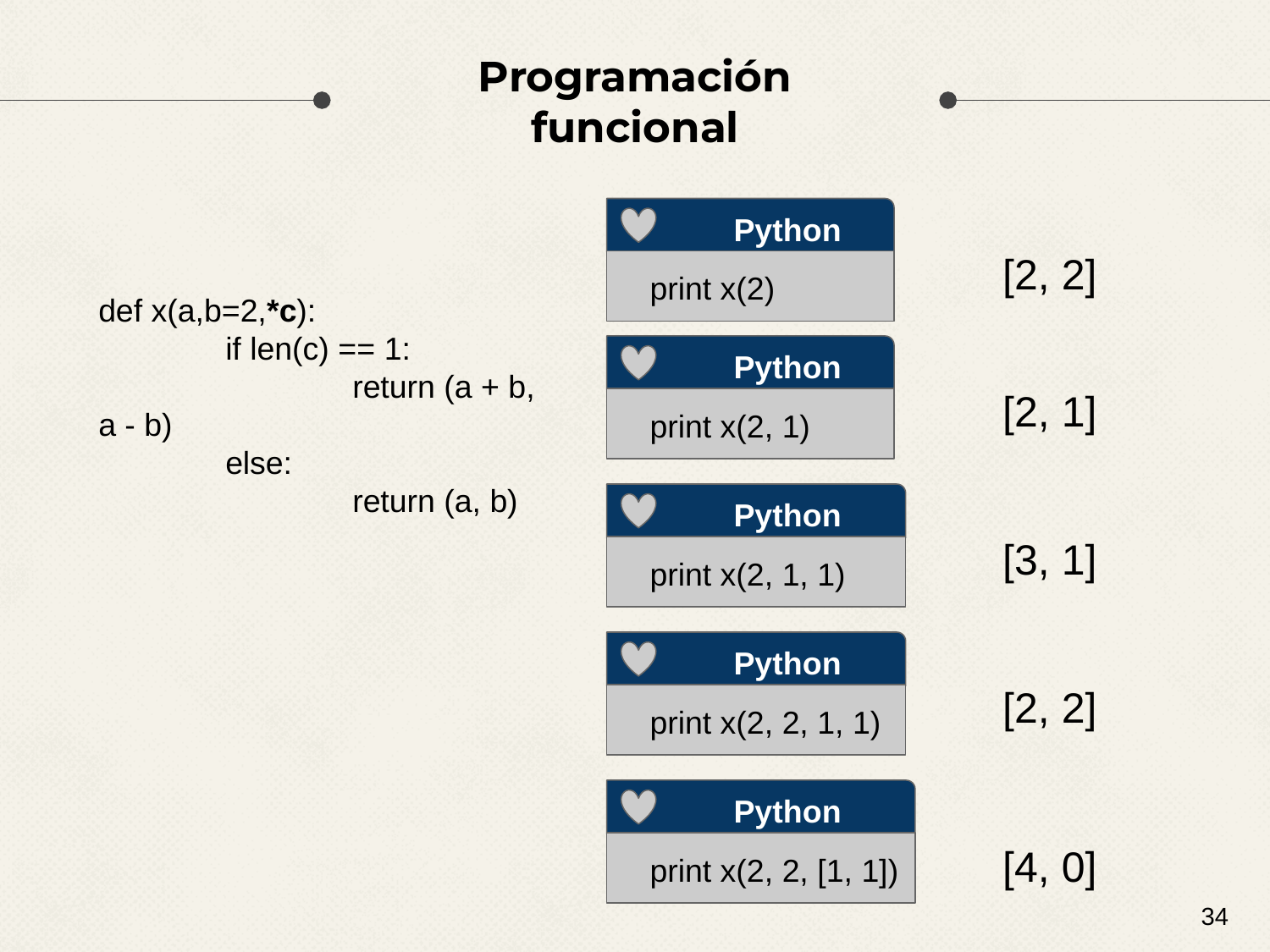

# Programación funcional
Python

[2, 2]

print x(2)
def x(a,b=2,*c):
	if len(c) == 1:
    		return (a + b, a - b)
	else:
    		return (a, b)
Python

[2, 1]

print x(2, 1)
Python

[3, 1]

print x(2, 1, 1)
Python

[2, 2]

print x(2, 2, 1, 1)
Python

[4, 0]

print x(2, 2, [1, 1])
34